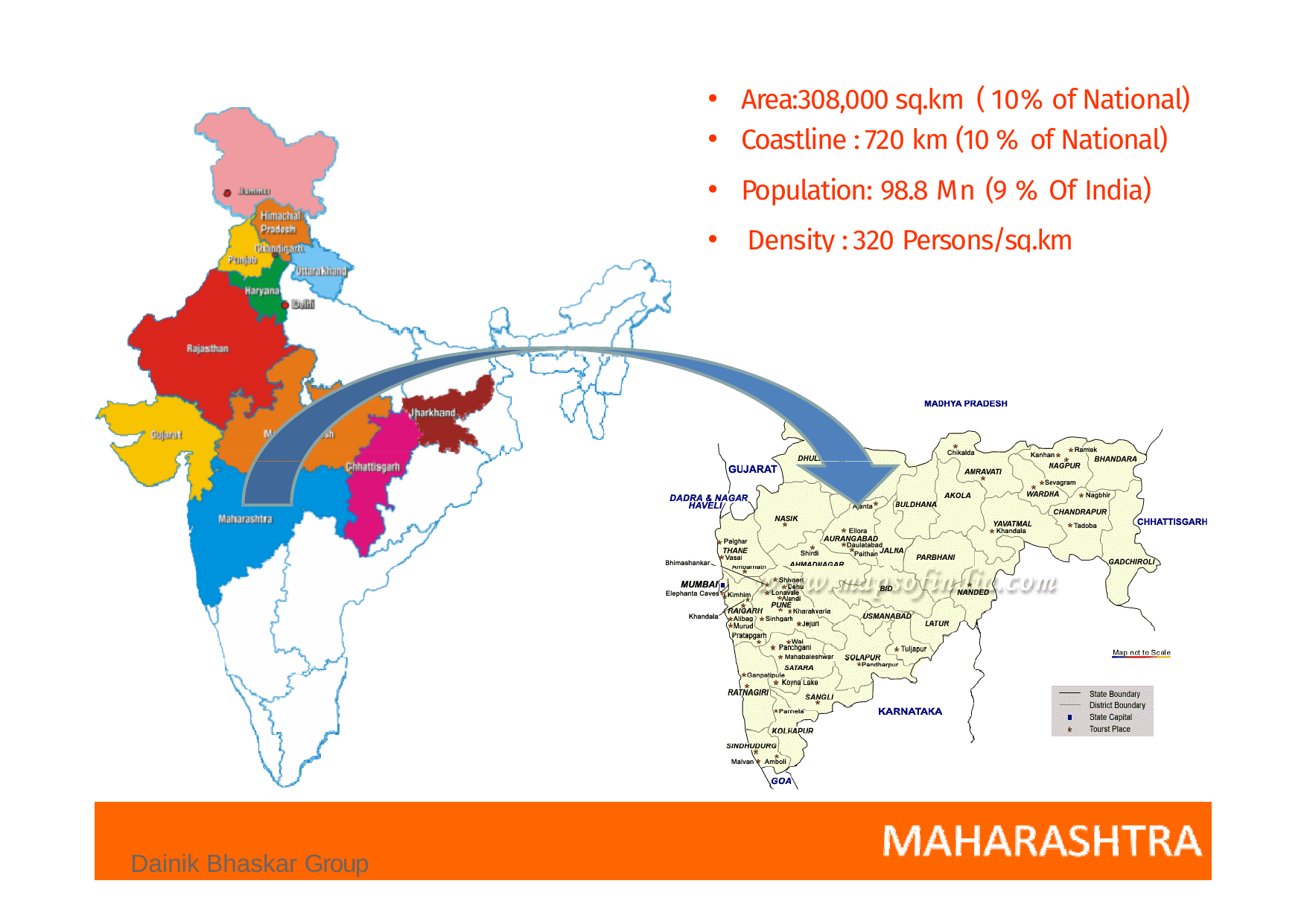

Area:308,000 sq.km  ( 10% of National)
Coastline : 720 km (10 % of National)
Population: 98.8 Mn (9 % Of India)
Density : 320 Persons/sq.km

Dainik Bhaskar Group